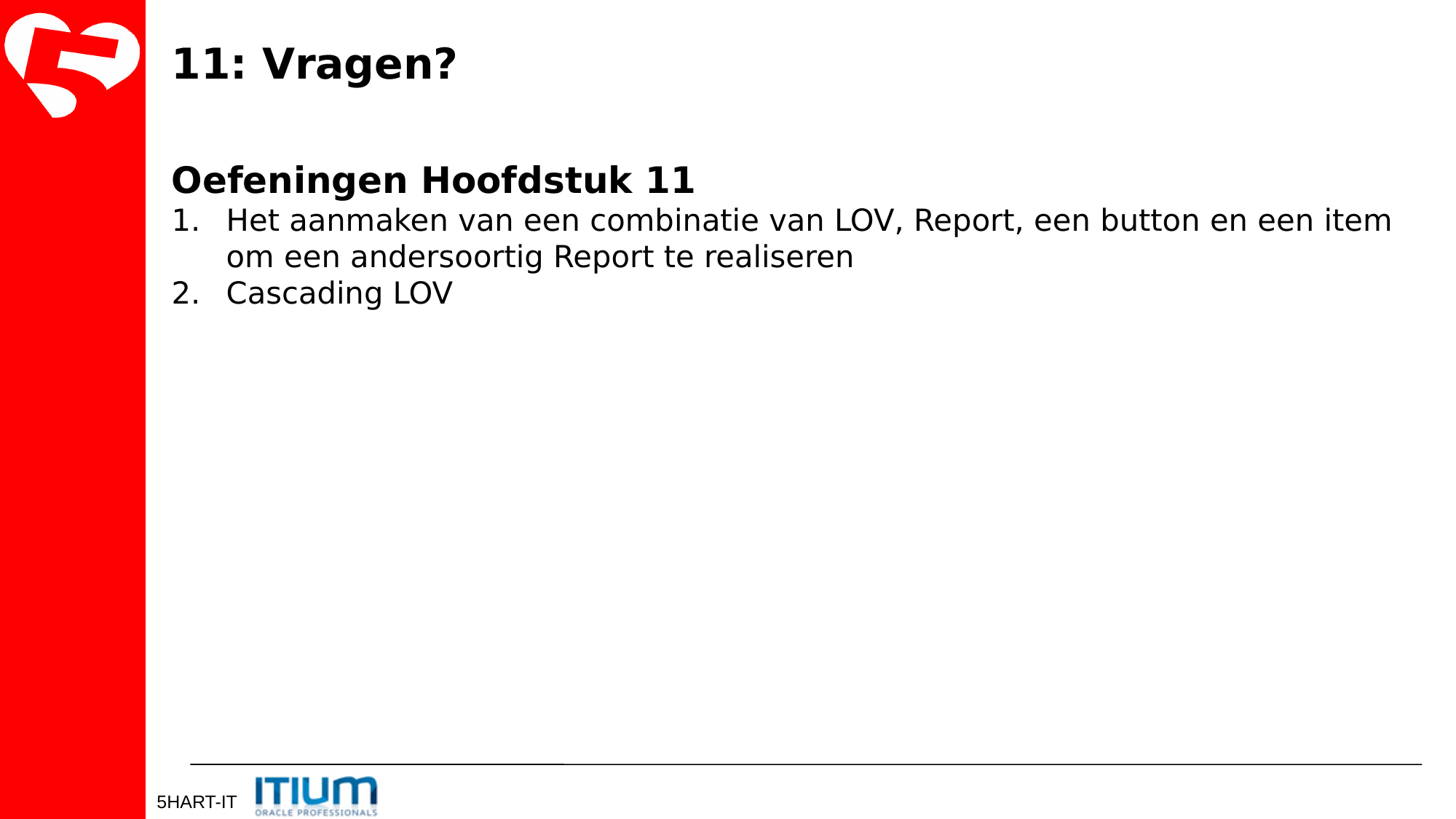

# 11: Vragen?
Oefeningen Hoofdstuk 11
Het aanmaken van een combinatie van LOV, Report, een button en een item om een andersoortig Report te realiseren
Cascading LOV